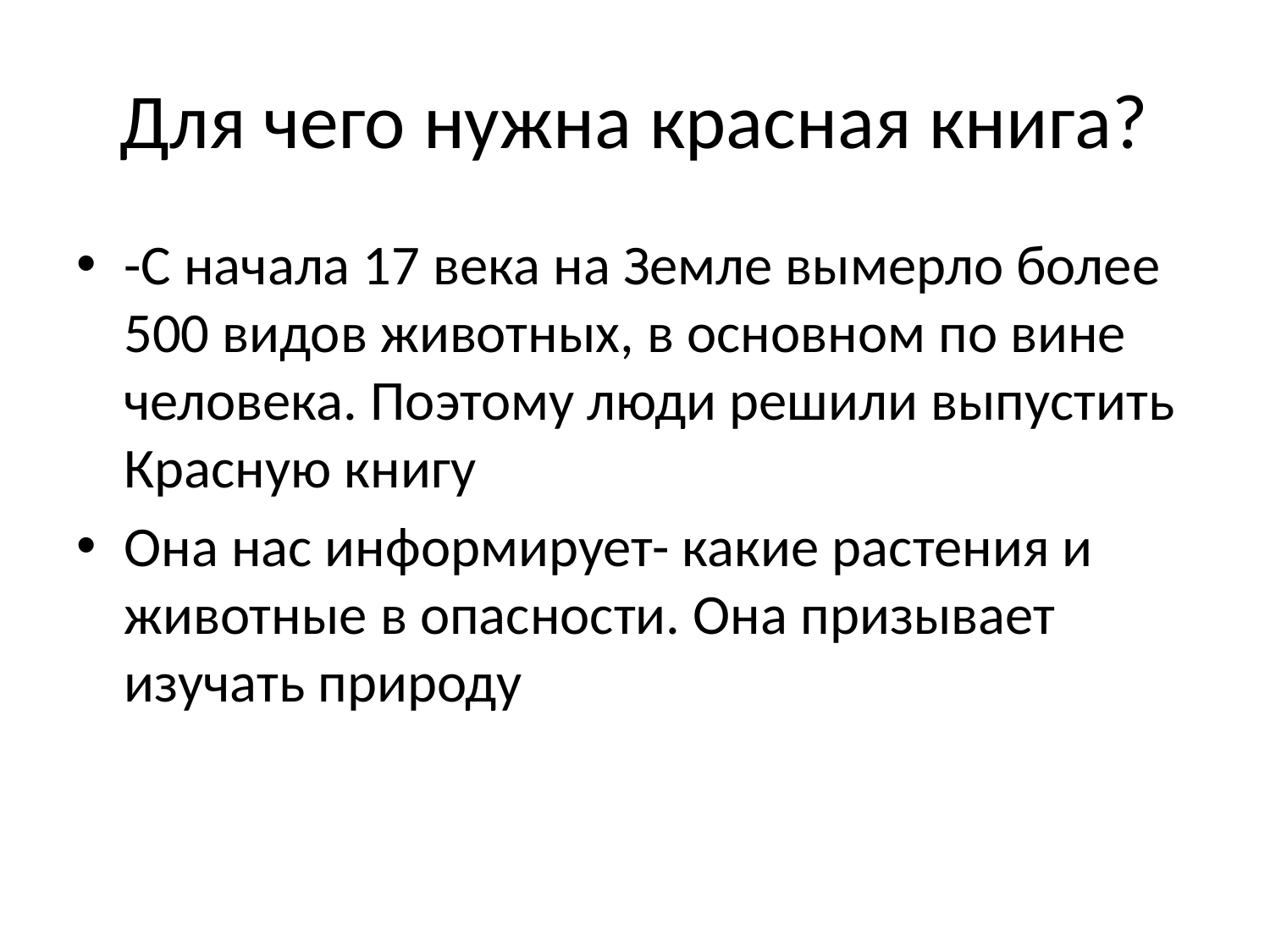

# Для чего нужна красная книга?
-С начала 17 века на Земле вымерло более 500 видов животных, в основном по вине человека. Поэтому люди решили выпустить Красную книгу
Она нас информирует- какие растения и животные в опасности. Она призывает изучать природу